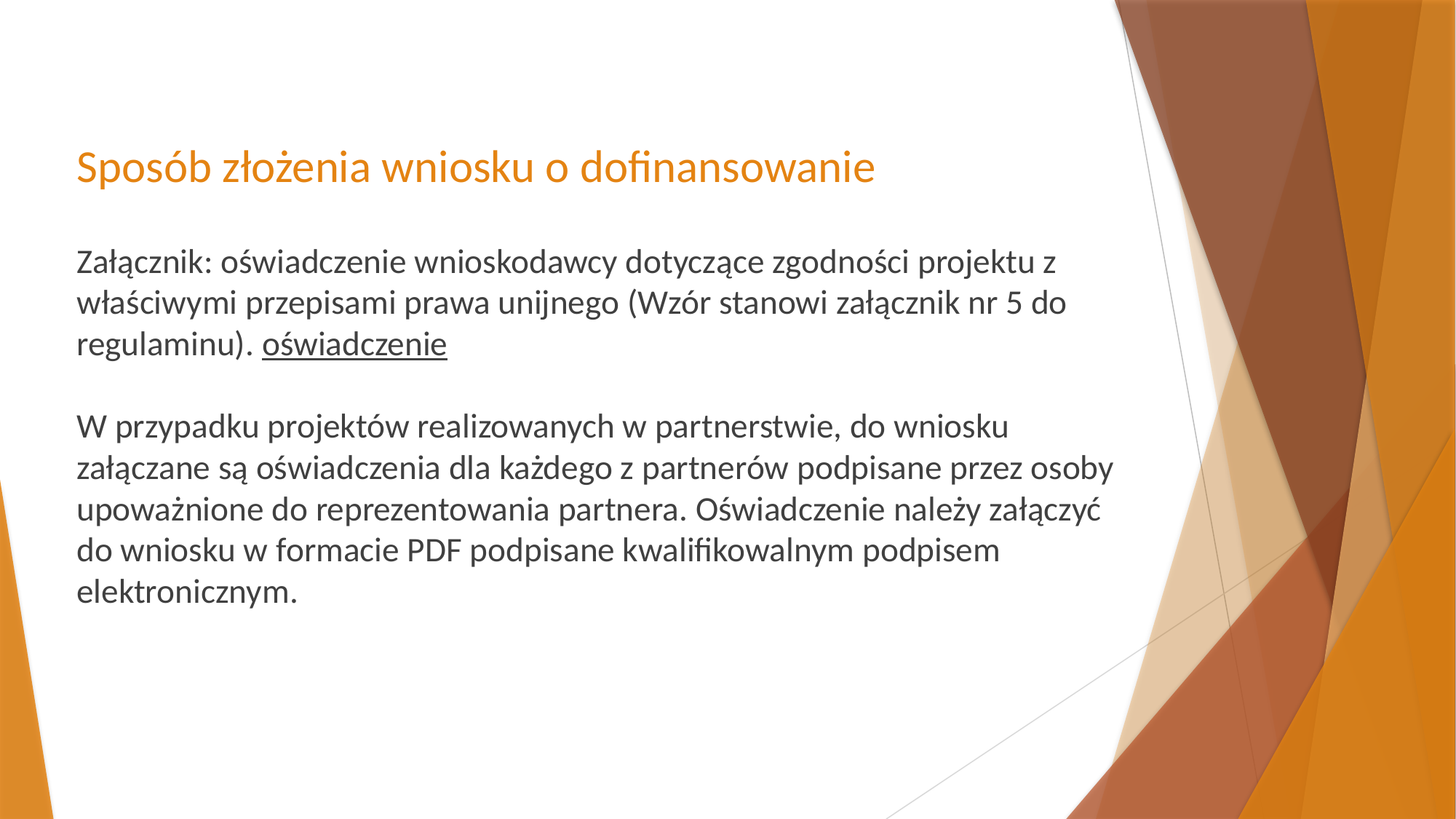

# Sposób złożenia wniosku o dofinansowanie Załącznik: oświadczenie wnioskodawcy dotyczące zgodności projektu z właściwymi przepisami prawa unijnego (Wzór stanowi załącznik nr 5 do regulaminu). oświadczenie  W przypadku projektów realizowanych w partnerstwie, do wniosku załączane są oświadczenia dla każdego z partnerów podpisane przez osoby upoważnione do reprezentowania partnera. Oświadczenie należy załączyć do wniosku w formacie PDF podpisane kwalifikowalnym podpisem elektronicznym.